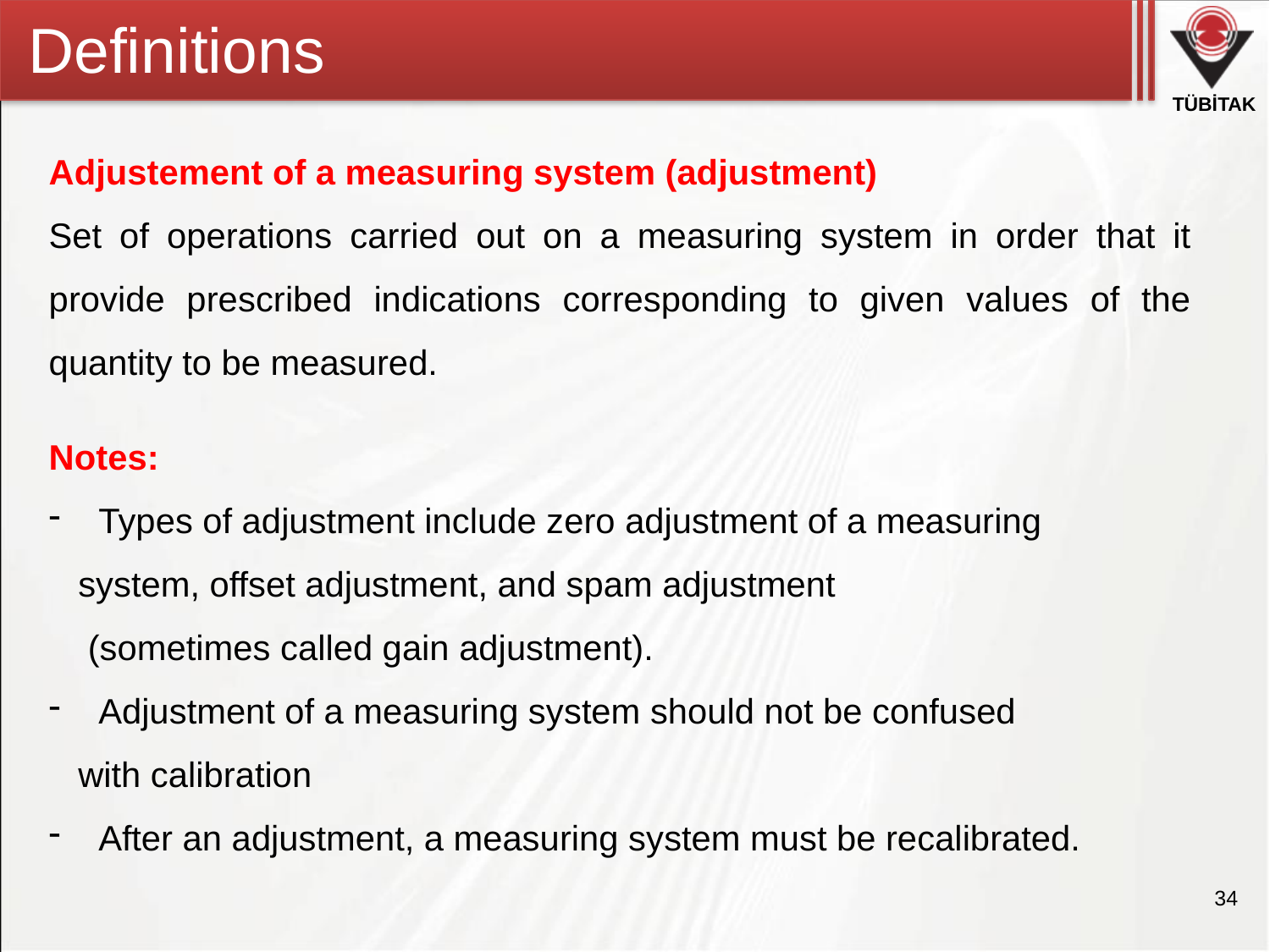

Definitions
Adjustement of a measuring system (adjustment)
Set of operations carried out on a measuring system in order that it provide prescribed indications corresponding to given values of the quantity to be measured.

Notes:
  Types of adjustment include zero adjustment of a measuring
   system, offset adjustment, and spam adjustment
    (sometimes called gain adjustment).
  Adjustment of a measuring system should not be confused
   with calibration
  After an adjustment, a measuring system must be recalibrated.

34